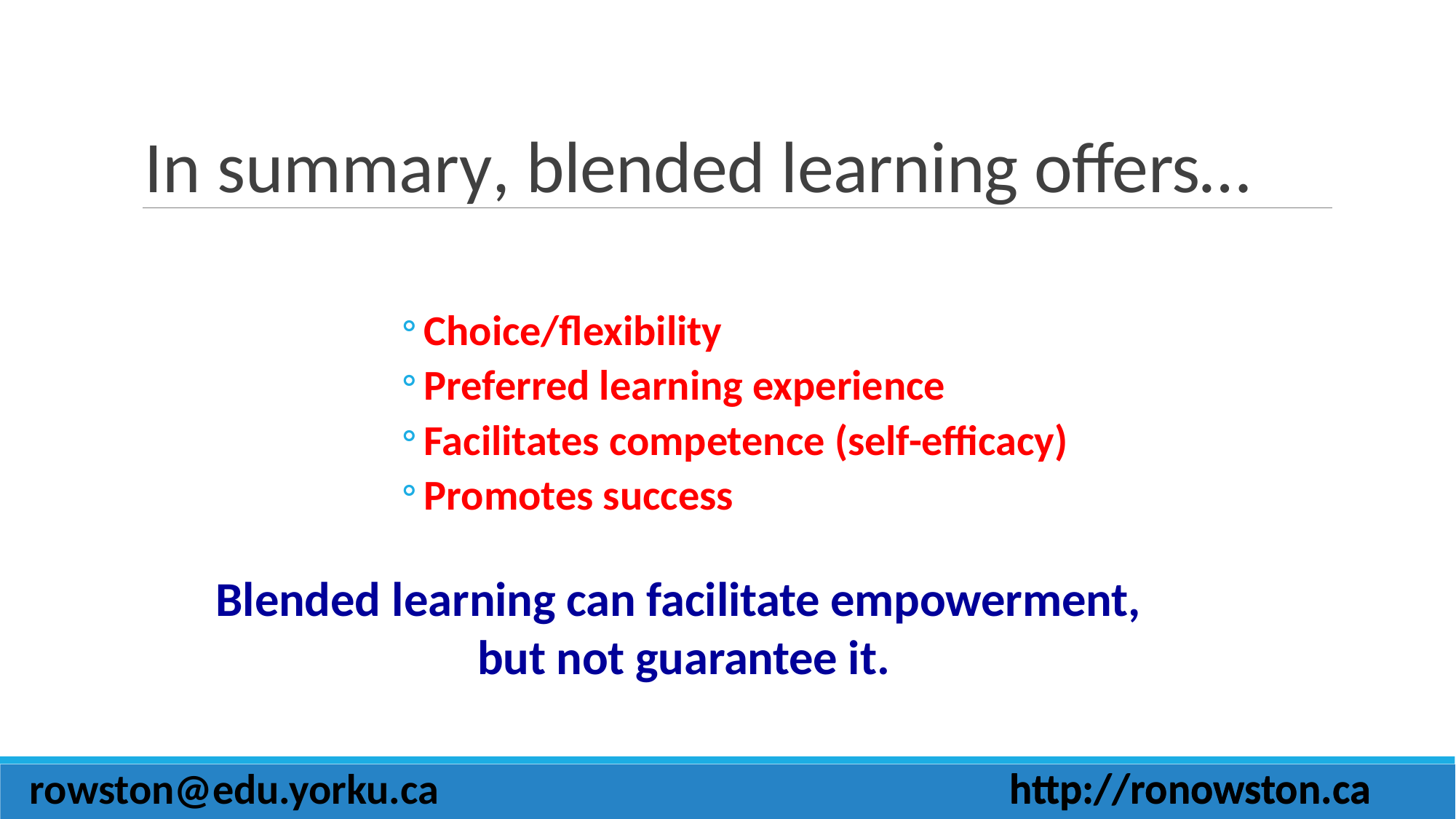

# In summary, blended learning offers…
Choice/flexibility
Preferred learning experience
Facilitates competence (self-efficacy)
Promotes success
Blended learning can facilitate empowerment,
but not guarantee it.

http://ronowston.ca
rowston@edu.yorku.ca
http://ronowston.ca